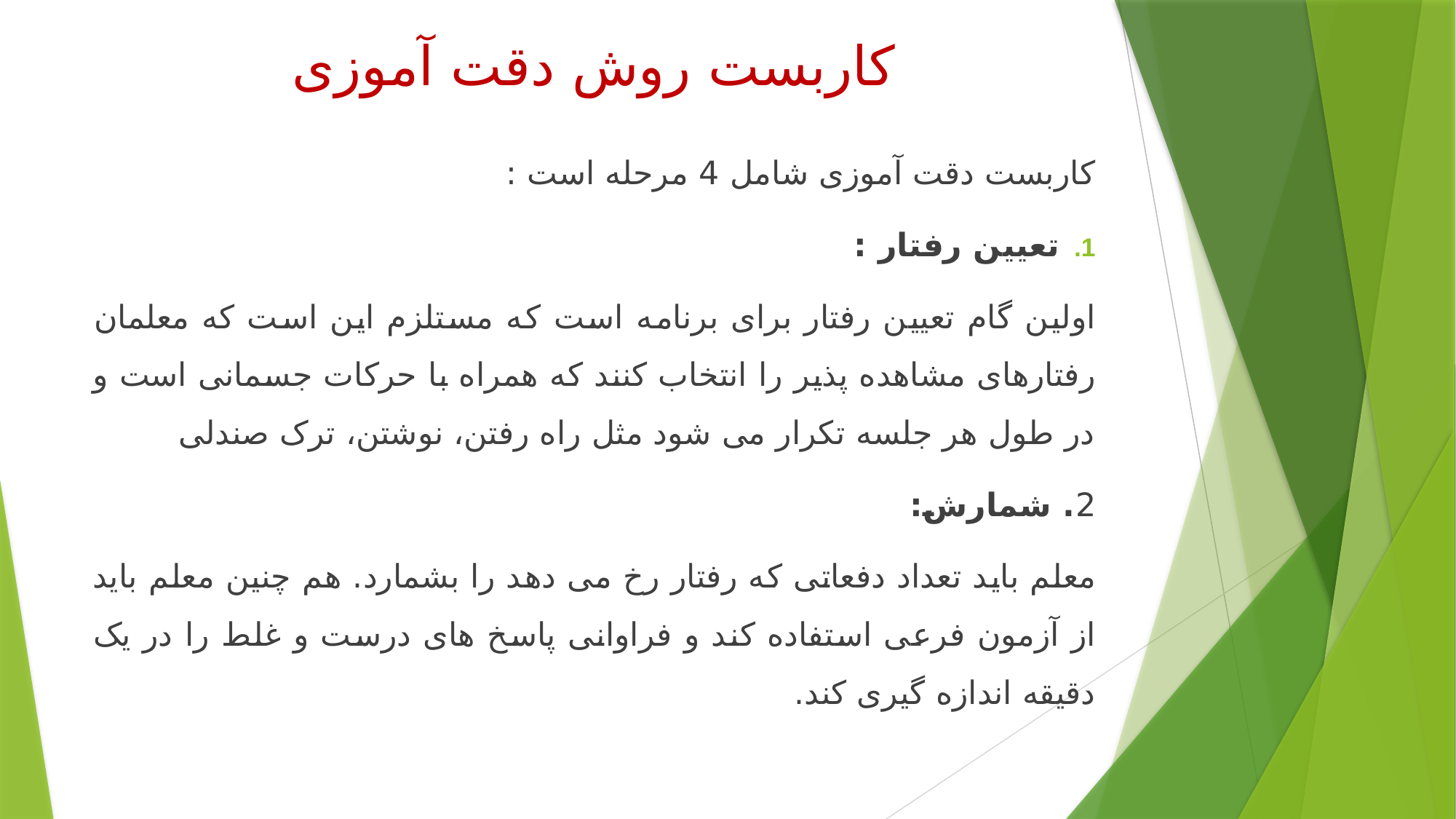

# کاربست روش دقت آموزی
کاربست دقت آموزی شامل 4 مرحله است :
تعیین رفتار :
اولین گام تعیین رفتار برای برنامه است که مستلزم این است که معلمان رفتارهای مشاهده پذیر را انتخاب کنند که همراه با حرکات جسمانی است و در طول هر جلسه تکرار می شود مثل راه رفتن، نوشتن، ترک صندلی
2. شمارش:
معلم باید تعداد دفعاتی که رفتار رخ می دهد را بشمارد. هم چنین معلم باید از آزمون فرعی استفاده کند و فراوانی پاسخ های درست و غلط را در یک دقیقه اندازه گیری کند.